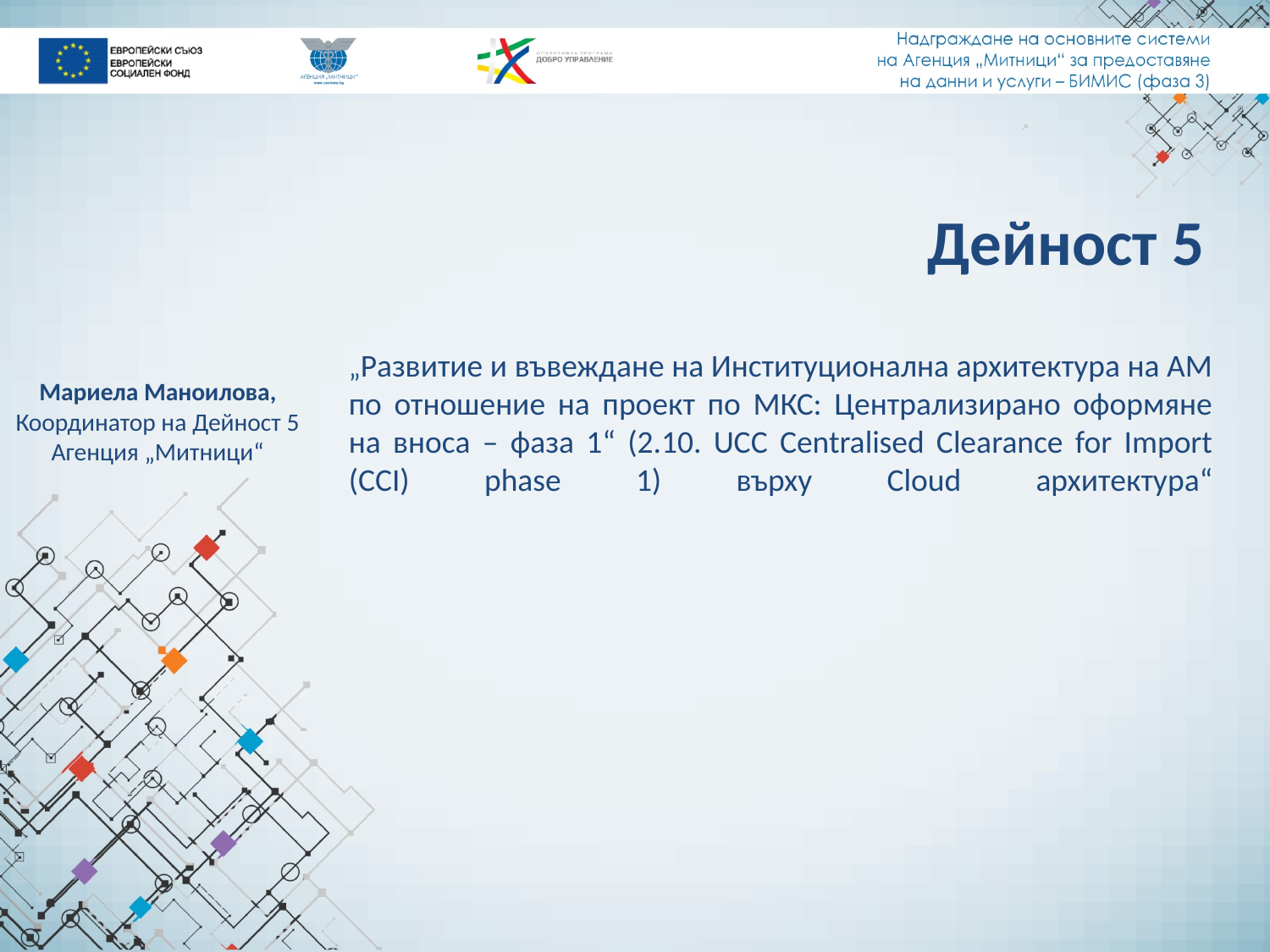

Дейност 5
# „Развитие и въвеждане на Институционална архитектура на АМ по отношение на проект по МКС: Централизирано оформяне на вноса – фаза 1“ (2.10. UCC Centralised Clearance for Import (CCI) phase 1) върху Cloud архитектура“
Мариела Маноилова,
Координатор на Дейност 5
 Агенция „Митници“